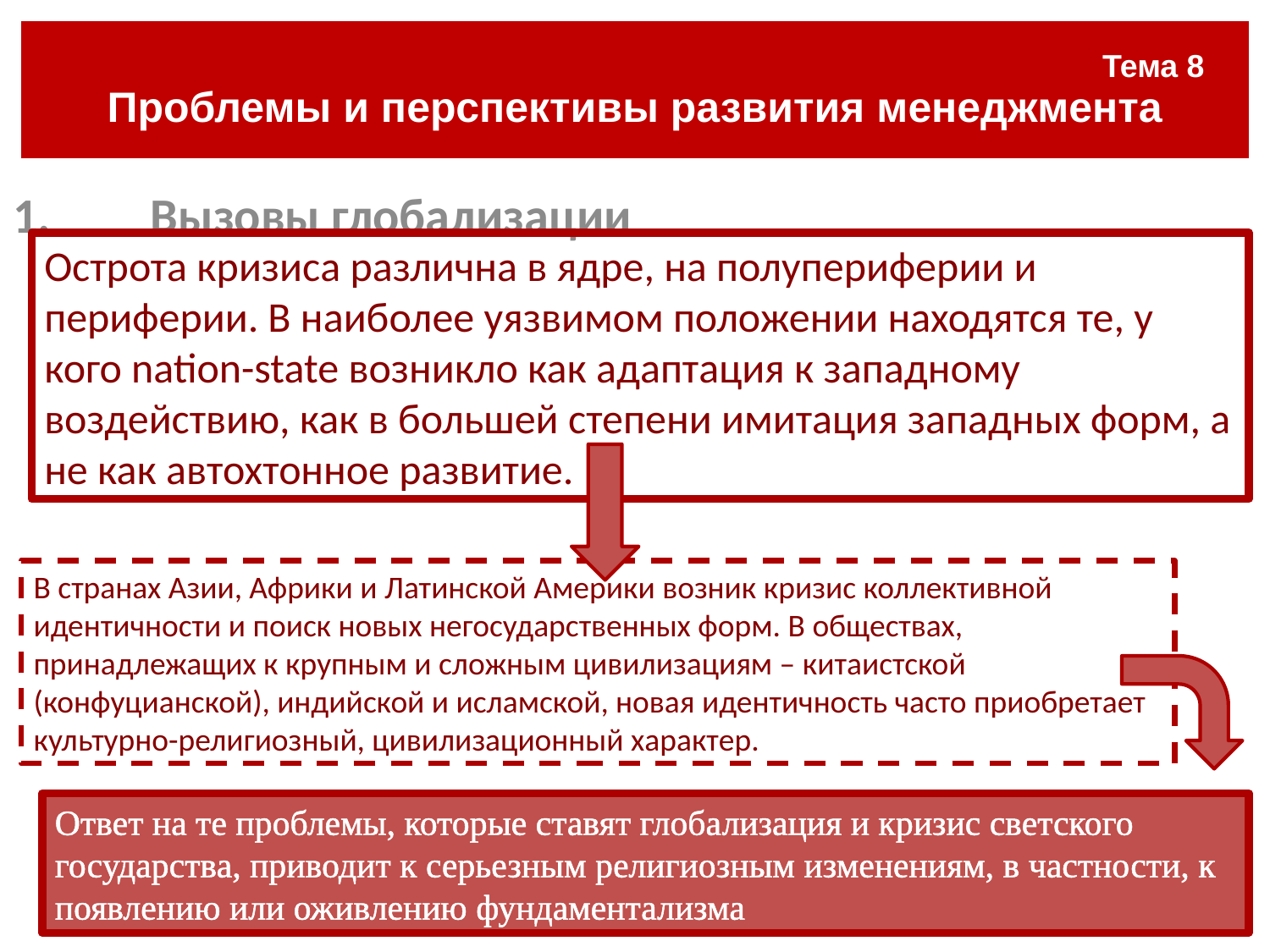

| Тема 8 Проблемы и перспективы развития менеджмента |
| --- |
#
Вызовы глобализации.

Острота кризиса различна в ядре, на полупериферии и периферии. В наиболее уязвимом положении находятся те, у кого nation-state возникло как адаптация к западному воздействию, как в большей степени имитация западных форм, а не как автохтонное развитие.

В странах Азии, Африки и Латинской Америки возник кризис коллективной идентичности и поиск новых негосударственных форм. В обществах, принадлежащих к крупным и сложным цивилизациям – китаистской (конфуцианской), индийской и исламской, новая идентичность часто приобретает культурно-религиозный, цивилизационный характер.

Ответ на те проблемы, которые ставят глобализация и кризис светского государства, приводит к серьезным религиозным изменениям, в частности, к появлению или оживлению фундаментализма